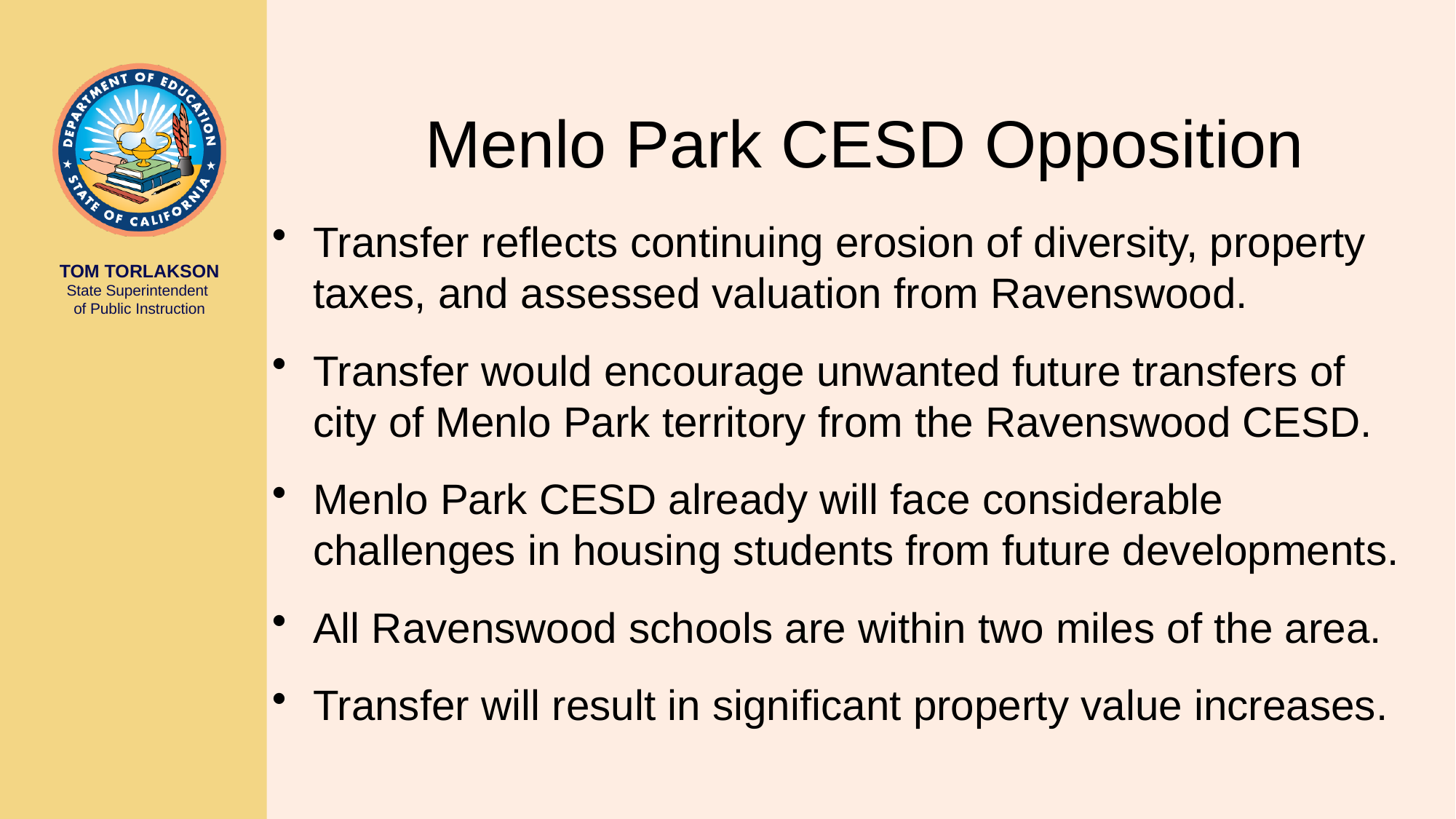

# Menlo Park CESD Opposition
Transfer reflects continuing erosion of diversity, property taxes, and assessed valuation from Ravenswood.
Transfer would encourage unwanted future transfers of city of Menlo Park territory from the Ravenswood CESD.
Menlo Park CESD already will face considerable challenges in housing students from future developments.
All Ravenswood schools are within two miles of the area.
Transfer will result in significant property value increases.